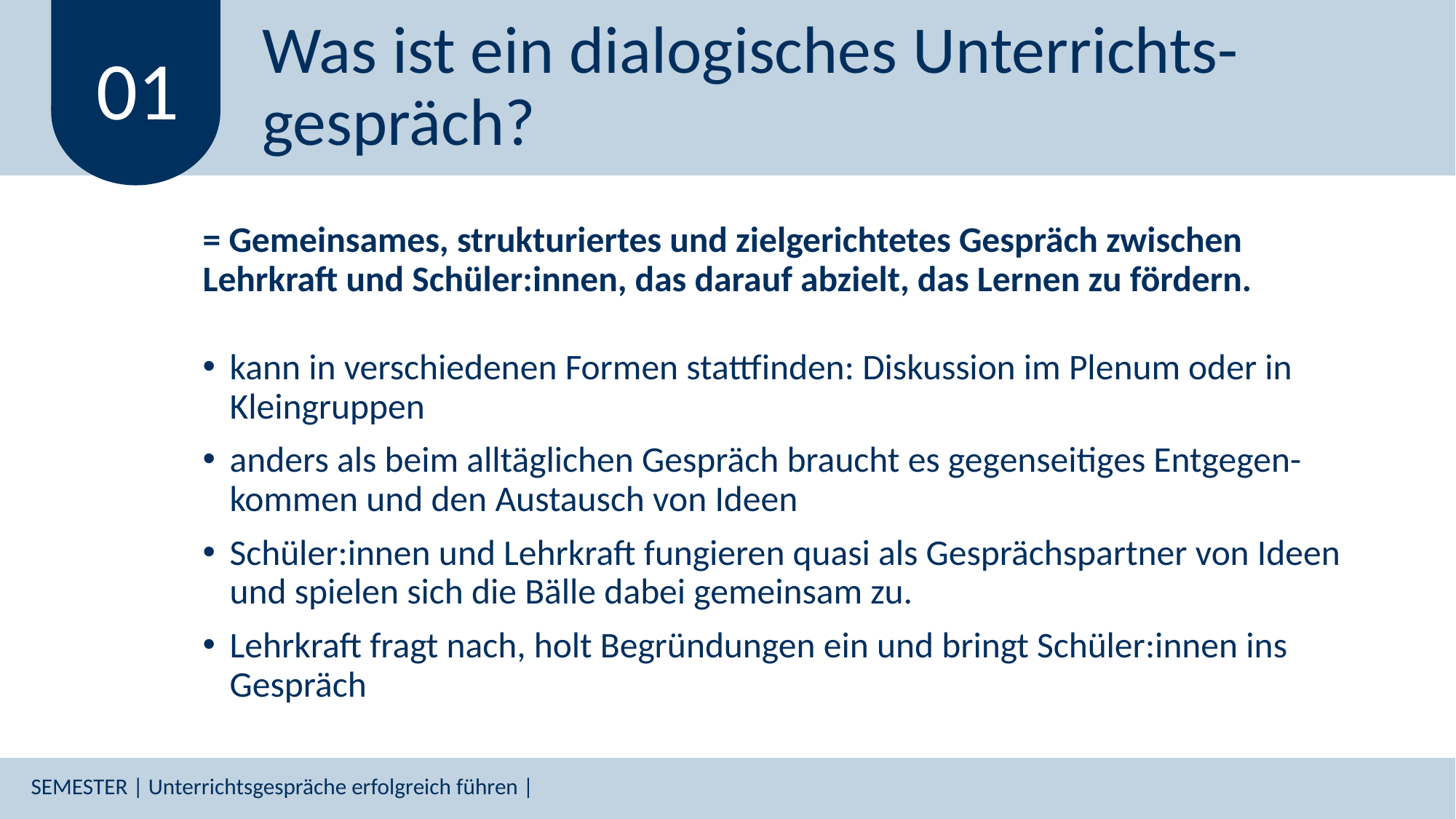

# Was ist ein dialogisches Unterrichts-gespräch?
01
= Gemeinsames, strukturiertes und zielgerichtetes Gespräch zwischen Lehrkraft und Schüler:innen, das darauf abzielt, das Lernen zu fördern.

kann in verschiedenen Formen stattfinden: Diskussion im Plenum oder in Kleingruppen
anders als beim alltäglichen Gespräch braucht es gegenseitiges Entgegen-kommen und den Austausch von Ideen
Schüler:innen und Lehrkraft fungieren quasi als Gesprächspartner von Ideen und spielen sich die Bälle dabei gemeinsam zu.
Lehrkraft fragt nach, holt Begründungen ein und bringt Schüler:innen ins Gespräch

SEMESTER | Unterrichtsgespräche erfolgreich führen |